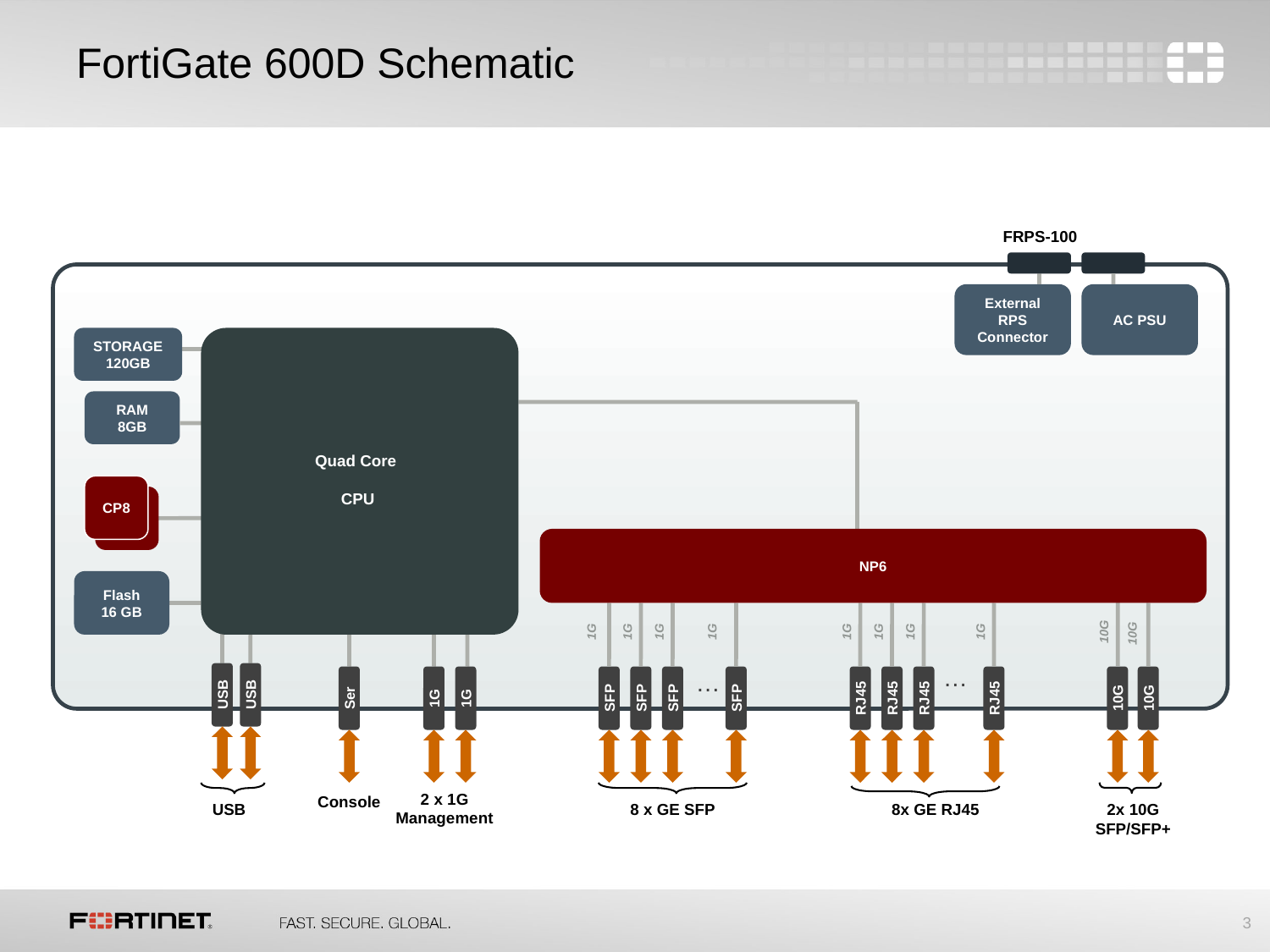

# FortiGate 600D Schematic
FRPS-100

External RPS Connector
AC PSU
STORAGE
120GB

RAM
8GB

Quad Core

CPU
CP8
CP8

NP6
Flash
16 GB
Intel Core i7

1G
1G
1G
1G
10G
1G
1G
1G
1G
10G
…
…
USB
USB
Ser
1G
1G
SFP
SFP
SFP
RJ45
10G
10G
SFP
RJ45
RJ45
RJ45

2 x 1G Management
Console
USB
8 x GE SFP
8x GE RJ45
2x 10G
SFP/SFP+